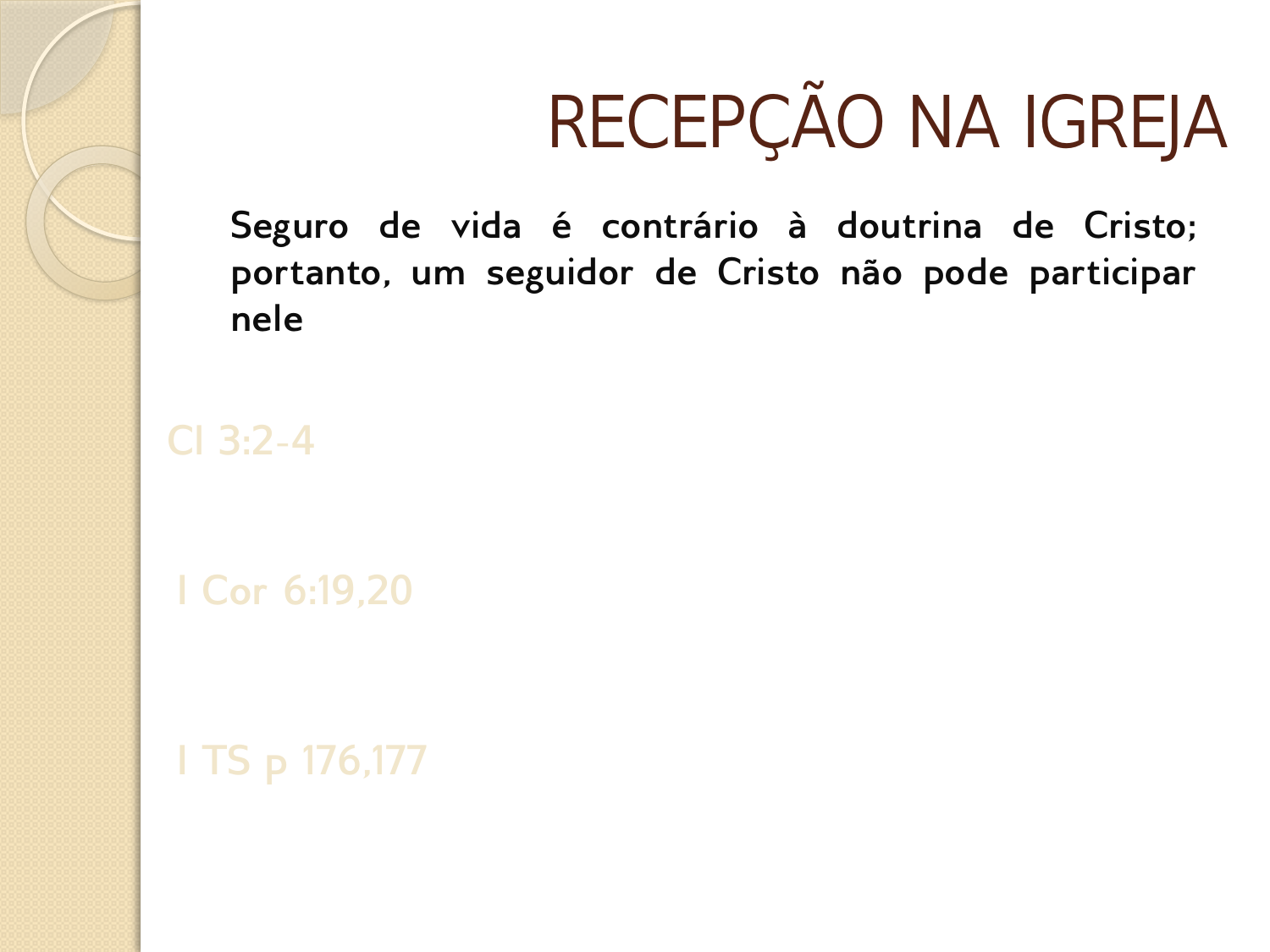

# RECEPÇÃO NA IGREJA
Seguro de vida é contrário à doutrina de Cristo; portanto, um seguidor de Cristo não pode participar nele
Cl 3:2-4
I Cor 6:19,20
I TS p 176,177